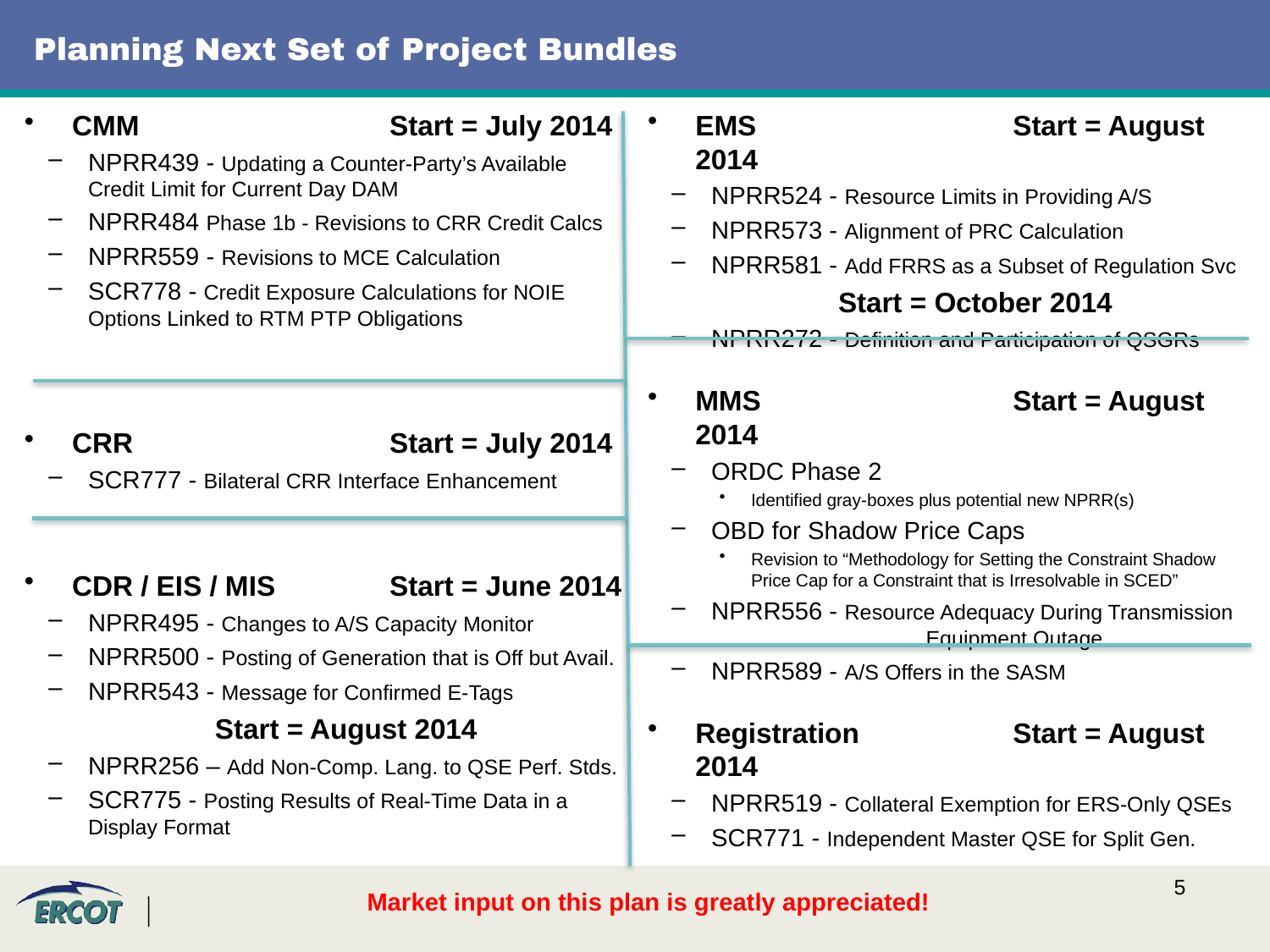

# Planning Next Set of Project Bundles
CMM	Start = July 2014
NPRR439 - Updating a Counter-Party’s Available 	Credit Limit for Current Day DAM
NPRR484 Phase 1b - Revisions to CRR Credit Calcs
NPRR559 - Revisions to MCE Calculation
SCR778 - Credit Exposure Calculations for NOIE 	Options Linked to RTM PTP Obligations

CRR	Start = July 2014
SCR777 - Bilateral CRR Interface Enhancement

CDR / EIS / MIS	Start = June 2014
NPRR495 - Changes to A/S Capacity Monitor
NPRR500 - Posting of Generation that is Off but Avail.
NPRR543 - Message for Confirmed E-Tags
	Start = August 2014
NPRR256 – Add Non-Comp. Lang. to QSE Perf. Stds.
SCR775 - Posting Results of Real-Time Data in a 	Display Format
EMS	Start = August 2014
NPRR524 - Resource Limits in Providing A/S
NPRR573 - Alignment of PRC Calculation
NPRR581 - Add FRRS as a Subset of Regulation Svc
	Start = October 2014
NPRR272 - Definition and Participation of QSGRs

MMS	Start = August 2014
ORDC Phase 2
Identified gray-boxes plus potential new NPRR(s)
OBD for Shadow Price Caps
Revision to “Methodology for Setting the Constraint Shadow Price Cap for a Constraint that is Irresolvable in SCED”
NPRR556 - Resource Adequacy During Transmission 	Equipment Outage
NPRR589 - A/S Offers in the SASM

Registration	Start = August 2014
NPRR519 - Collateral Exemption for ERS-Only QSEs
SCR771 - Independent Master QSE for Split Gen.

Market input on this plan is greatly appreciated!